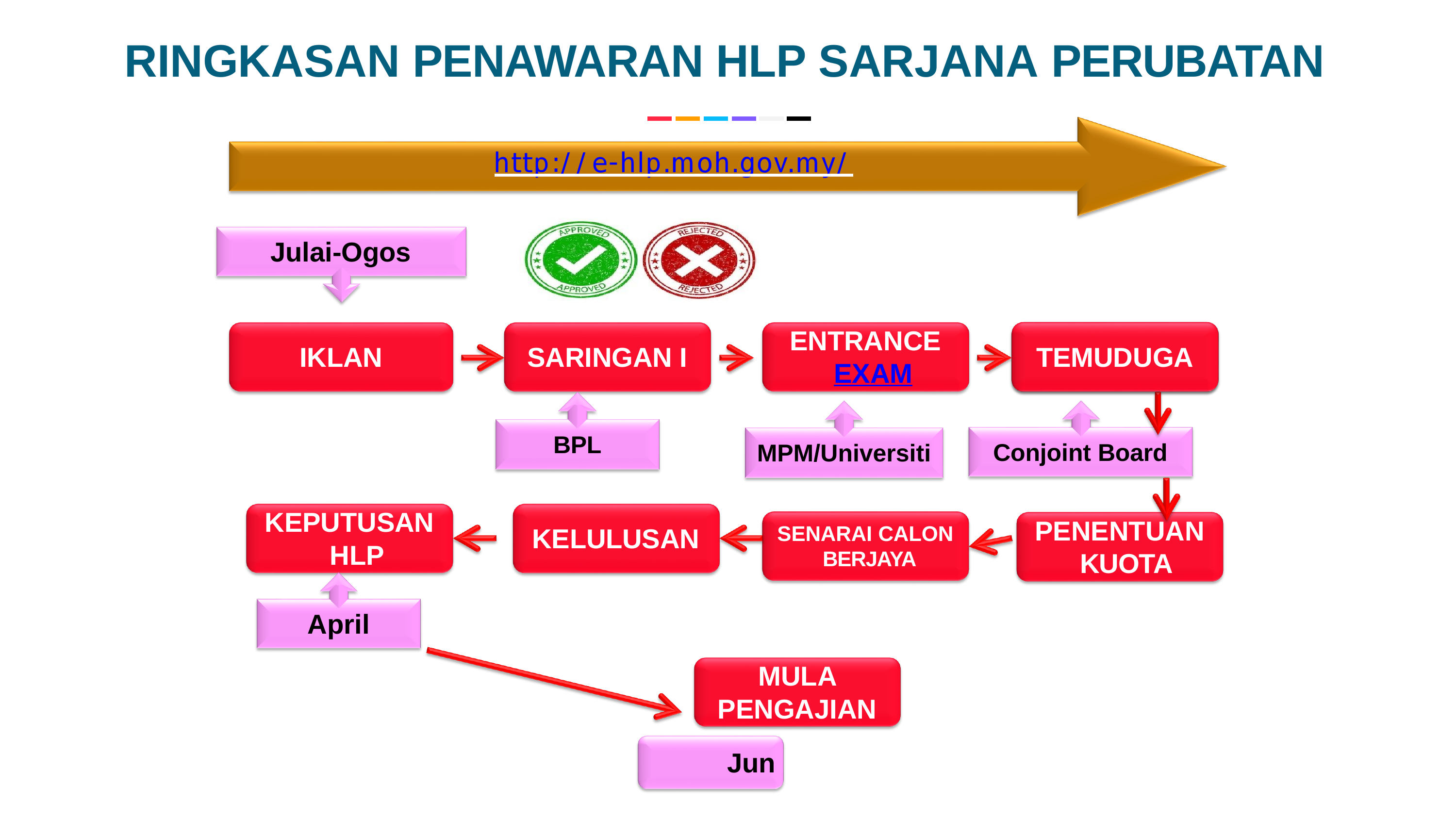

# RINGKASAN PENAWARAN HLP SARJANA PERUBATAN

http://e-hlp.moh.gov.my/

Julai-Ogos

ENTRANCE  EXAM

IKLAN
SARINGAN I
TEMUDUGA

BPL
Conjoint Board
MPM/Universiti

KEPUTUSAN  HLP

PENENTUAN  KUOTA

SENARAI CALON  BERJAYA
KELULUSAN

April

MULA  PENGAJIAN
Jun